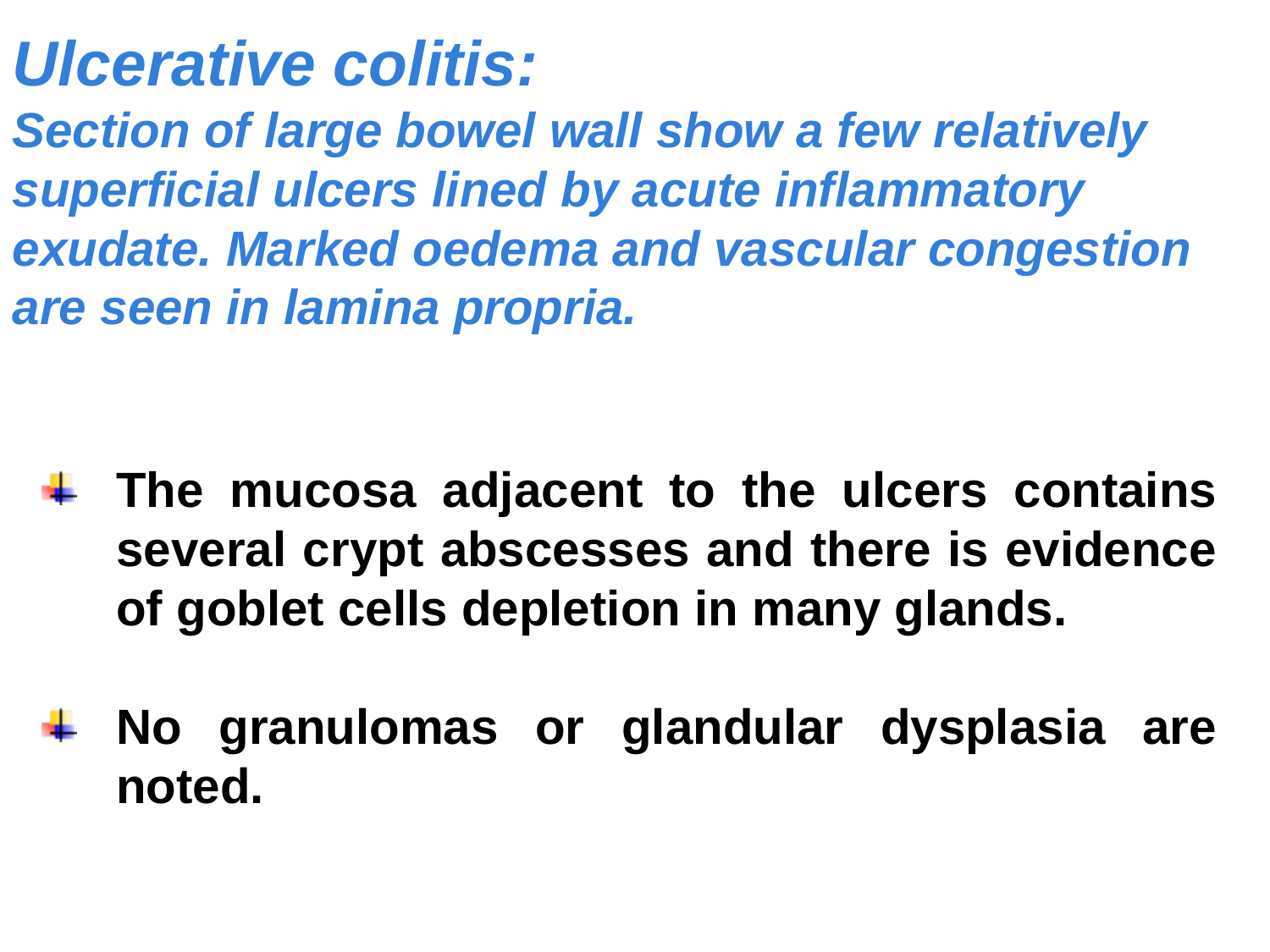

Ulcerative colitis:
Section of large bowel wall show a few relatively superficial ulcers lined by acute inflammatory exudate. Marked oedema and vascular congestion are seen in lamina propria.
The mucosa adjacent to the ulcers contains several crypt abscesses and there is evidence of goblet cells depletion in many glands.

No granulomas or glandular dysplasia are noted.